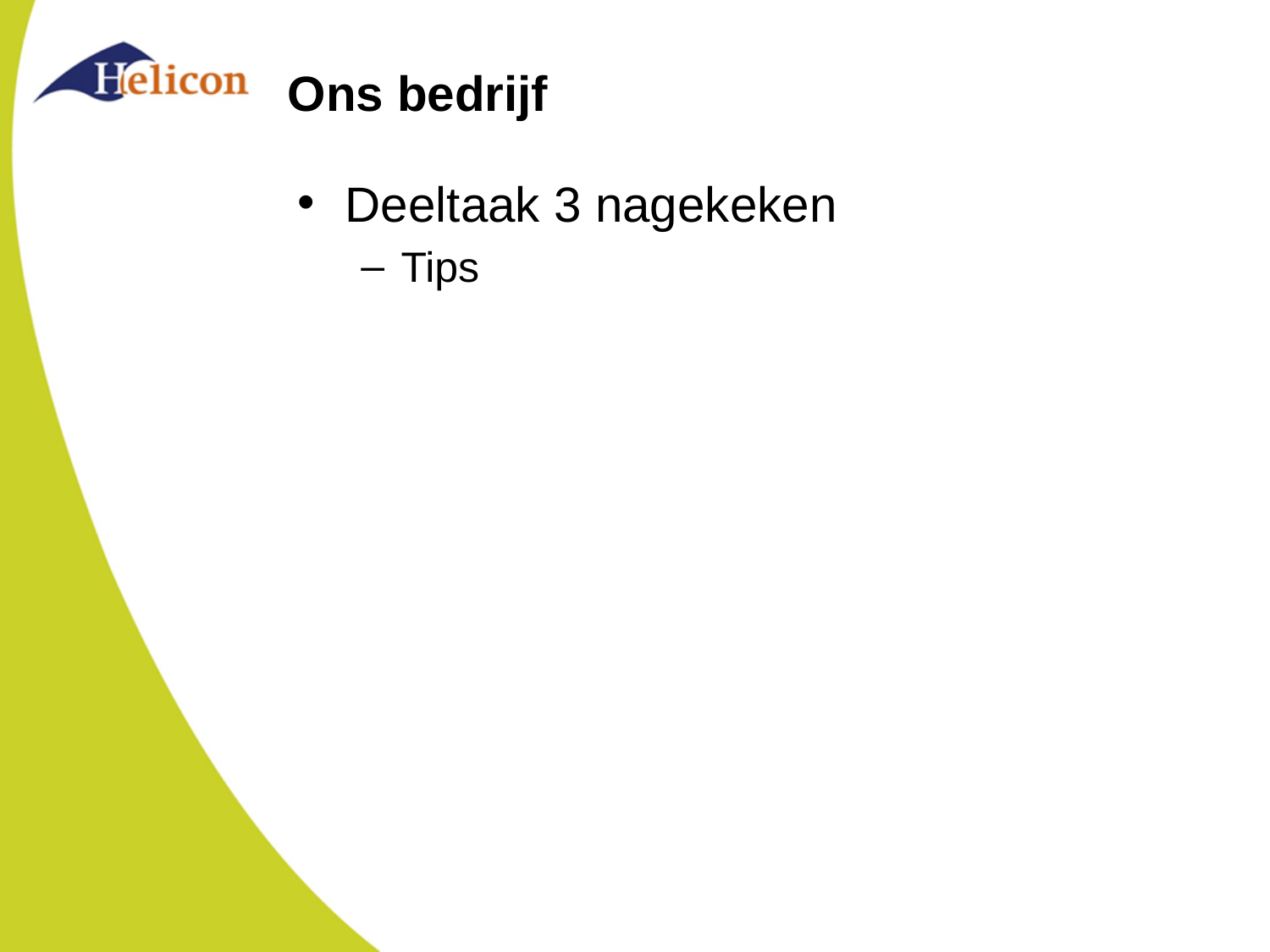

# Ons bedrijf
Deeltaak 3 nagekeken
Tips